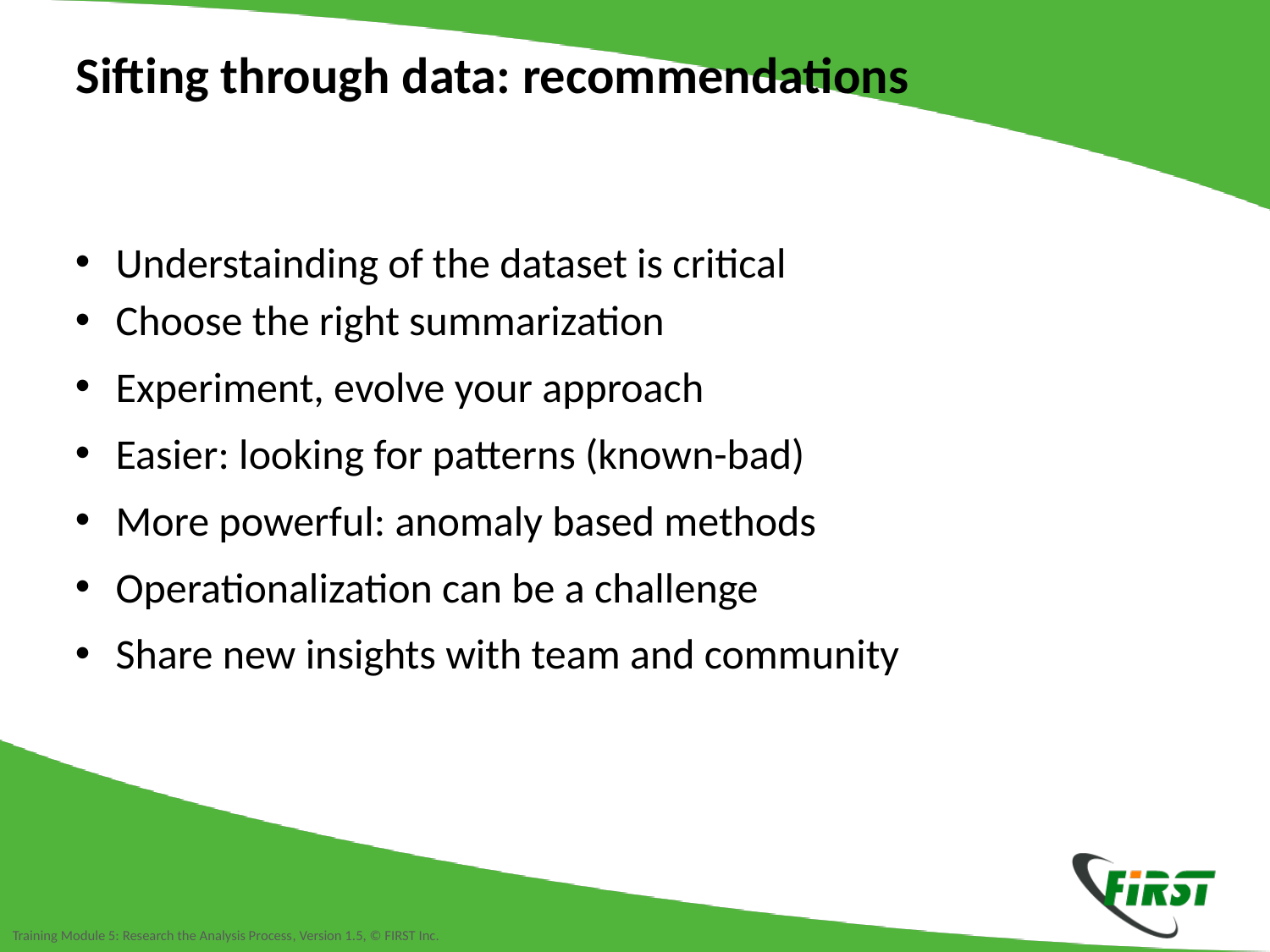

Sifting through data: recommendations
Understainding of the dataset is critical
Choose the right summarization
Experiment, evolve your approach
Easier: looking for patterns (known-bad)
More powerful: anomaly based methods
Operationalization can be a challenge
Share new insights with team and community